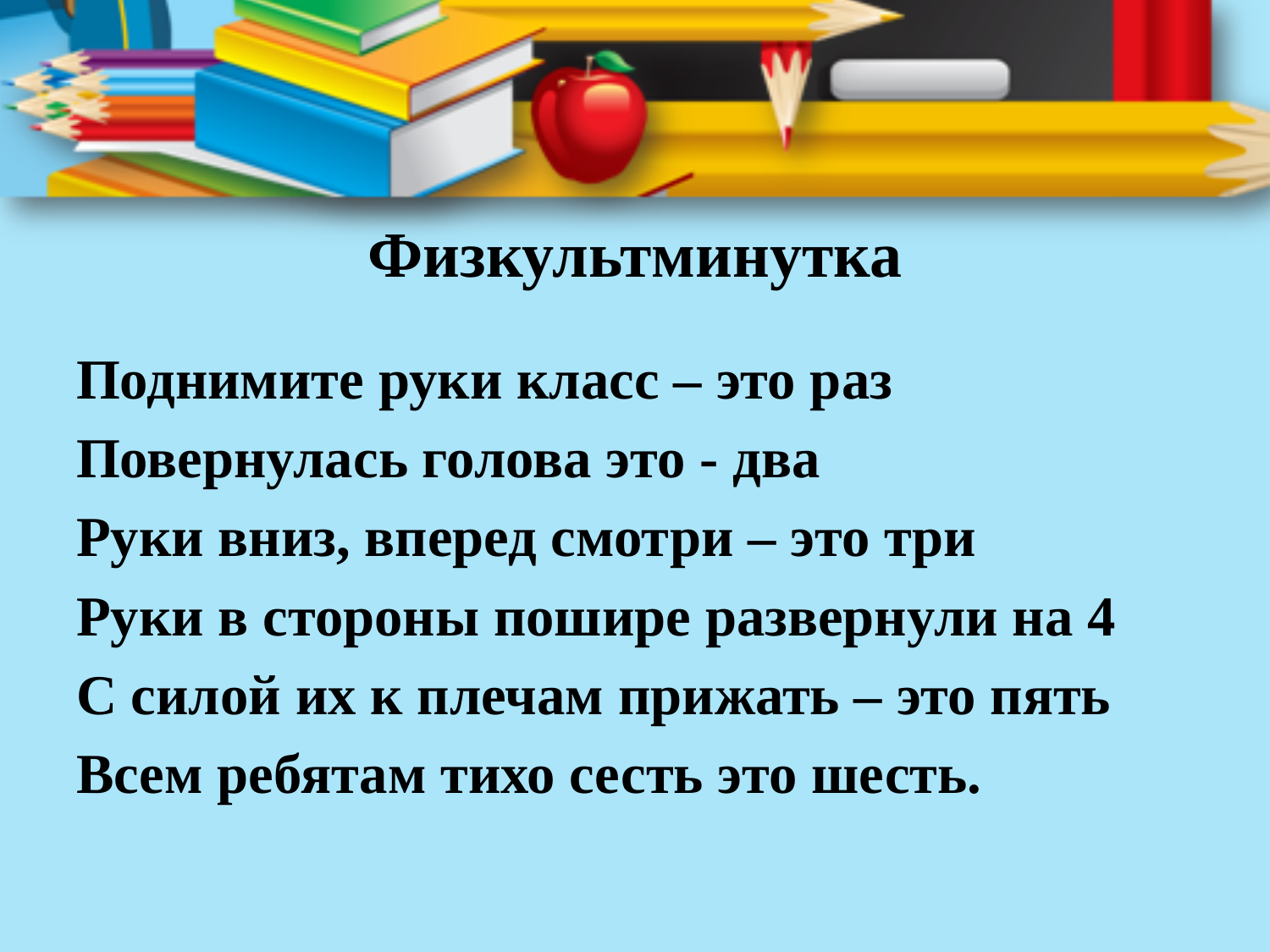

# Физкультминутка
Поднимите руки класс – это раз
Повернулась голова это - два
Руки вниз, вперед смотри – это три
Руки в стороны пошире развернули на 4
С силой их к плечам прижать – это пять
Всем ребятам тихо сесть это шесть.